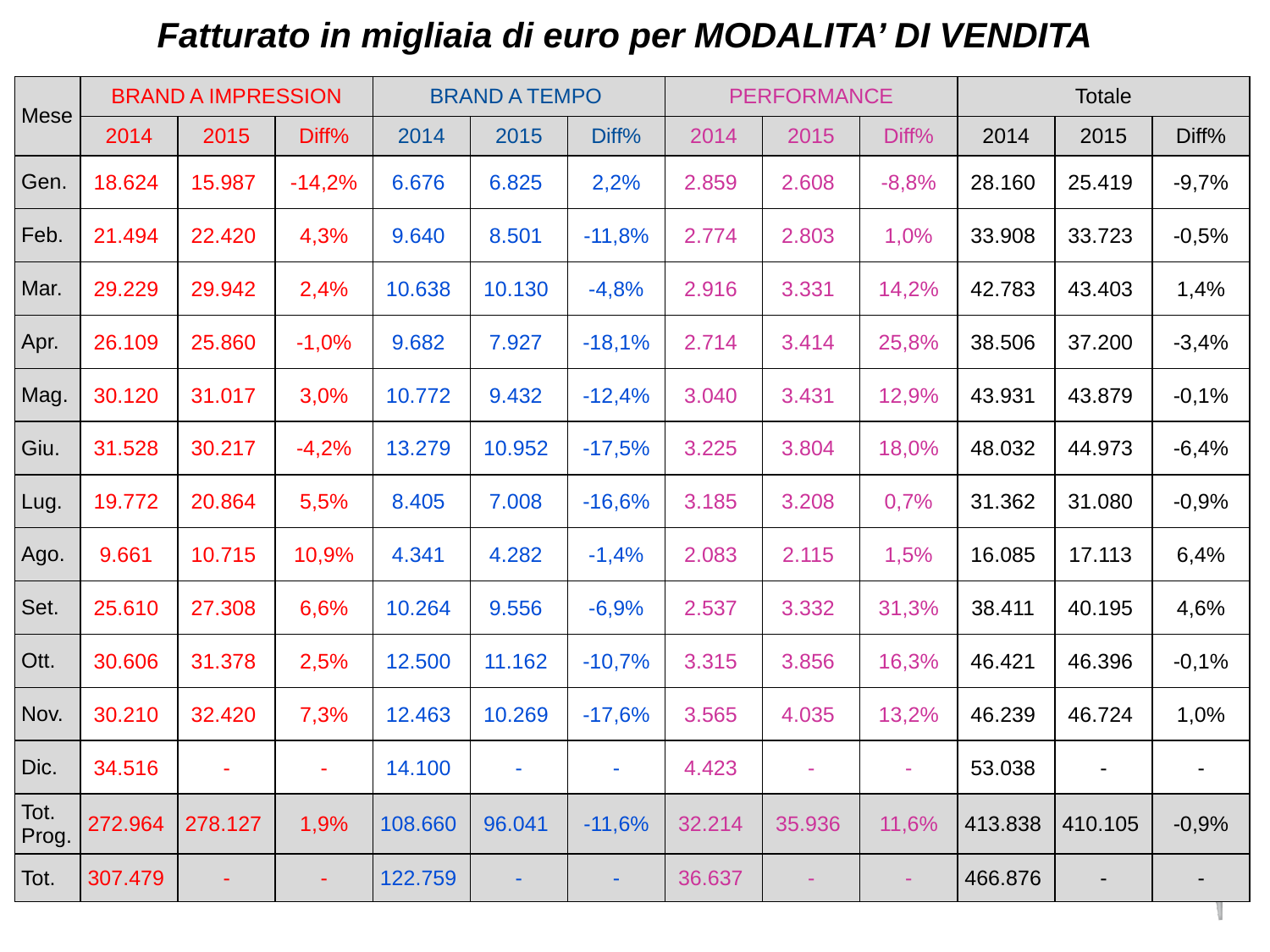

Fatturato in migliaia di euro per MODALITA’ DI VENDITA

| Mese | BRAND A IMPRESSION |  |  | BRAND A TEMPO |  |  | PERFORMANCE |  |  | Totale |  |  |
| --- | --- | --- | --- | --- | --- | --- | --- | --- | --- | --- | --- | --- |
|  | 2014 | 2015 | Diff% | 2014 | 2015 | Diff% | 2014 | 2015 | Diff% | 2014 | 2015 | Diff% |
| Gen. | 18.624 | 15.987 | -14,2% | 6.676 | 6.825 | 2,2% | 2.859 | 2.608 | -8,8% | 28.160 | 25.419 | -9,7% |
| Feb. | 21.494 | 22.420 | 4,3% | 9.640 | 8.501 | -11,8% | 2.774 | 2.803 | 1,0% | 33.908 | 33.723 | -0,5% |
| Mar. | 29.229 | 29.942 | 2,4% | 10.638 | 10.130 | -4,8% | 2.916 | 3.331 | 14,2% | 42.783 | 43.403 | 1,4% |
| Apr. | 26.109 | 25.860 | -1,0% | 9.682 | 7.927 | -18,1% | 2.714 | 3.414 | 25,8% | 38.506 | 37.200 | -3,4% |
| Mag. | 30.120 | 31.017 | 3,0% | 10.772 | 9.432 | -12,4% | 3.040 | 3.431 | 12,9% | 43.931 | 43.879 | -0,1% |
| Giu. | 31.528 | 30.217 | -4,2% | 13.279 | 10.952 | -17,5% | 3.225 | 3.804 | 18,0% | 48.032 | 44.973 | -6,4% |
| Lug. | 19.772 | 20.864 | 5,5% | 8.405 | 7.008 | -16,6% | 3.185 | 3.208 | 0,7% | 31.362 | 31.080 | -0,9% |
| Ago. | 9.661 | 10.715 | 10,9% | 4.341 | 4.282 | -1,4% | 2.083 | 2.115 | 1,5% | 16.085 | 17.113 | 6,4% |
| Set. | 25.610 | 27.308 | 6,6% | 10.264 | 9.556 | -6,9% | 2.537 | 3.332 | 31,3% | 38.411 | 40.195 | 4,6% |
| Ott. | 30.606 | 31.378 | 2,5% | 12.500 | 11.162 | -10,7% | 3.315 | 3.856 | 16,3% | 46.421 | 46.396 | -0,1% |
| Nov. | 30.210 | 32.420 | 7,3% | 12.463 | 10.269 | -17,6% | 3.565 | 4.035 | 13,2% | 46.239 | 46.724 | 1,0% |
| Dic. | 34.516 | - | - | 14.100 | - | - | 4.423 | - | - | 53.038 | - | - |
| Tot. Prog. | 272.964 | 278.127 | 1,9% | 108.660 | 96.041 | -11,6% | 32.214 | 35.936 | 11,6% | 413.838 | 410.105 | -0,9% |
| Tot. | 307.479 | - | - | 122.759 | - | - | 36.637 | - | - | 466.876 | - | - |